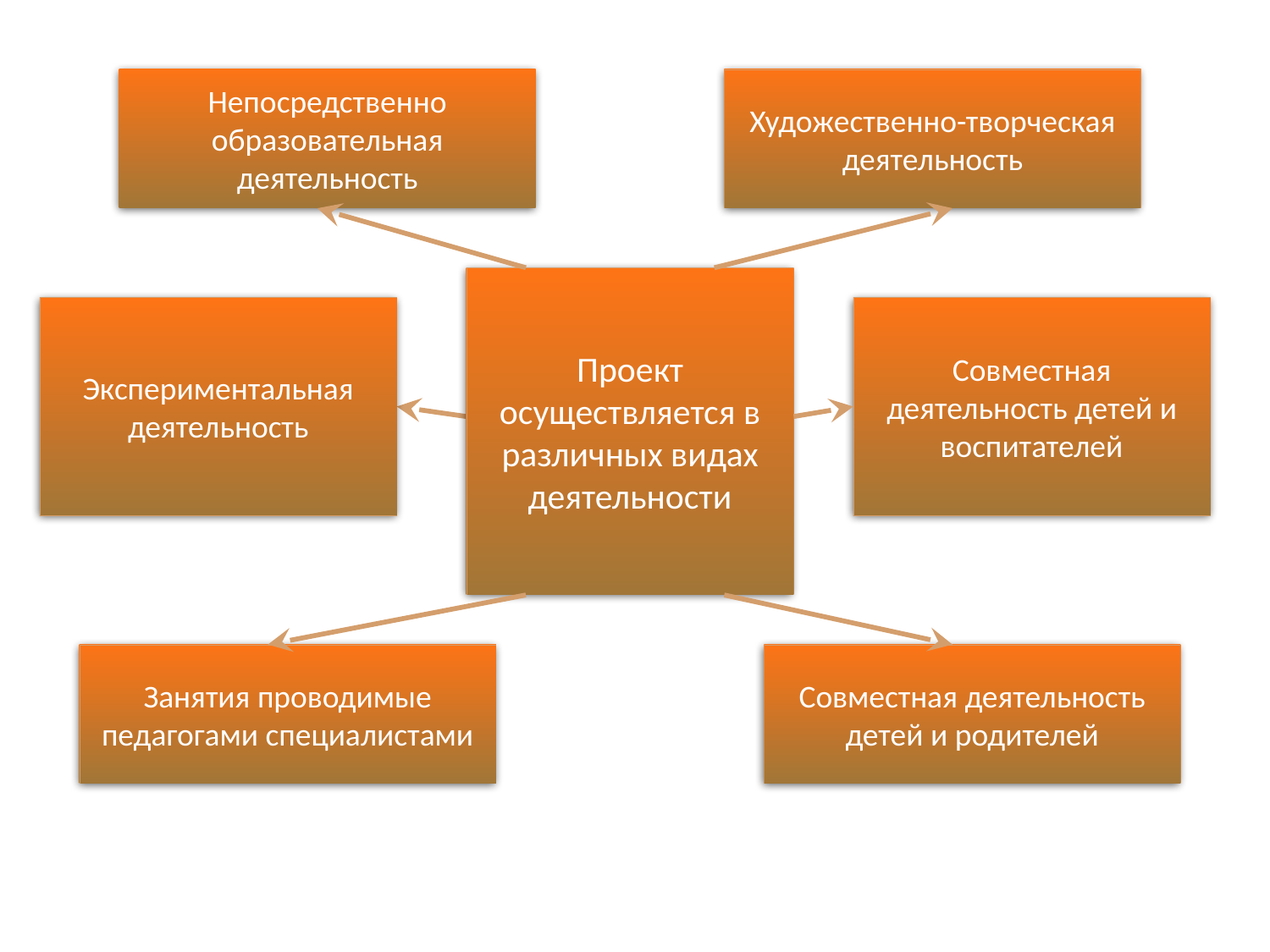

Непосредственно образовательная деятельность
Художественно-творческая деятельность
Проект осуществляется в различных видах деятельности
Экспериментальная деятельность
Совместная деятельность детей и воспитателей
Занятия проводимые педагогами специалистами
Совместная деятельность детей и родителей